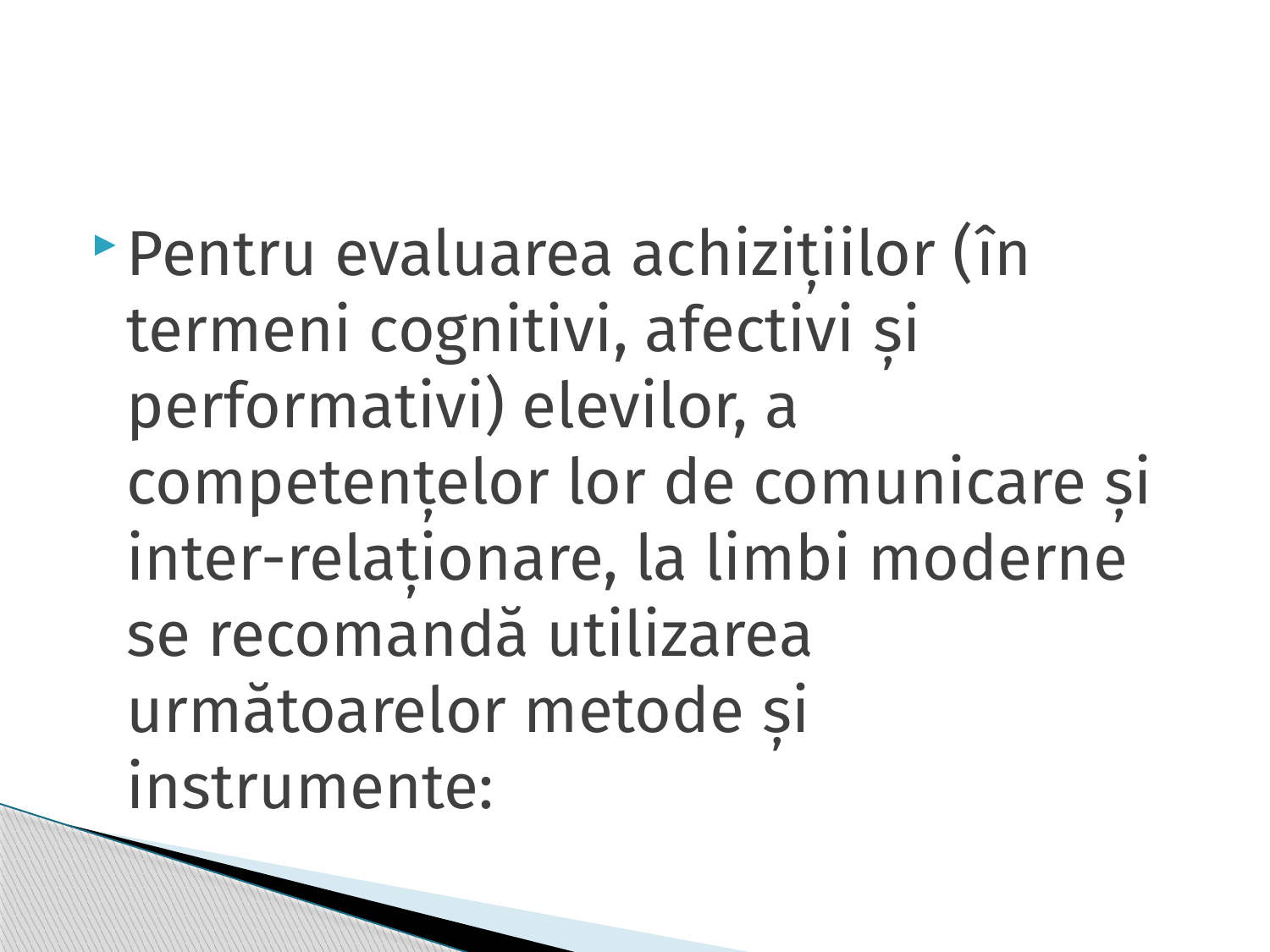

#
Pentru evaluarea achiziţiilor (în termeni cognitivi, afectivi şi performativi) elevilor, a competenţelor lor de comunicare şi inter-relaţionare, la limbi moderne se recomandă utilizarea următoarelor metode şi instrumente: